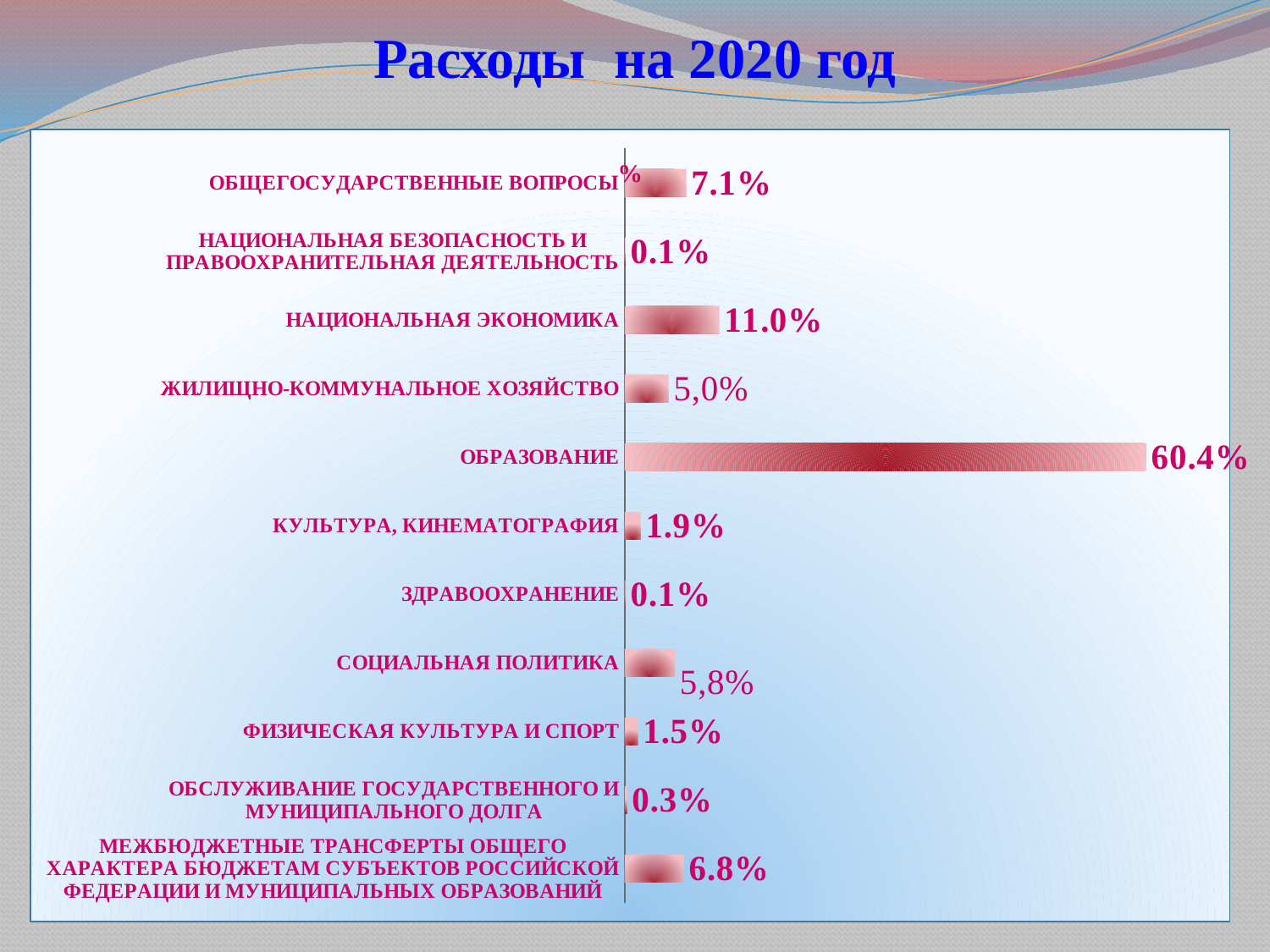

# Расходы  на 2020 год

### Chart:

| Category | % |
|---|---|
| МЕЖБЮДЖЕТНЫЕ ТРАНСФЕРТЫ ОБЩЕГО ХАРАКТЕРА БЮДЖЕТАМ СУБЪЕКТОВ РОССИЙСКОЙ ФЕДЕРАЦИИ И МУНИЦИПАЛЬНЫХ ОБРАЗОВАНИЙ | 0.06844288284227301 |
| ОБСЛУЖИВАНИЕ ГОСУДАРСТВЕННОГО И МУНИЦИПАЛЬНОГО ДОЛГА | 0.0027463626943612326 |
| ФИЗИЧЕСКАЯ КУЛЬТУРА И СПОРТ | 0.015297606389284648 |
| СОЦИАЛЬНАЯ ПОЛИТИКА | 0.05814846269144094 |
| ЗДРАВООХРАНЕНИЕ | 0.0008321478963914535 |
| КУЛЬТУРА, КИНЕМАТОГРАФИЯ | 0.018522339692292035 |
| ОБРАЗОВАНИЕ | 0.6035366834869177 |
| ЖИЛИЩНО-КОММУНАЛЬНОЕ ХОЗЯЙСТВО | 0.050879069503024614 |
| НАЦИОНАЛЬНАЯ ЭКОНОМИКА | 0.10952169438860429 |
| НАЦИОНАЛЬНАЯ БЕЗОПАСНОСТЬ И ПРАВООХРАНИТЕЛЬНАЯ ДЕЯТЕЛЬНОСТЬ | 0.0008648753851659247 |
| ОБЩЕГОСУДАРСТВЕННЫЕ ВОПРОСЫ | 0.07120787503024432 |